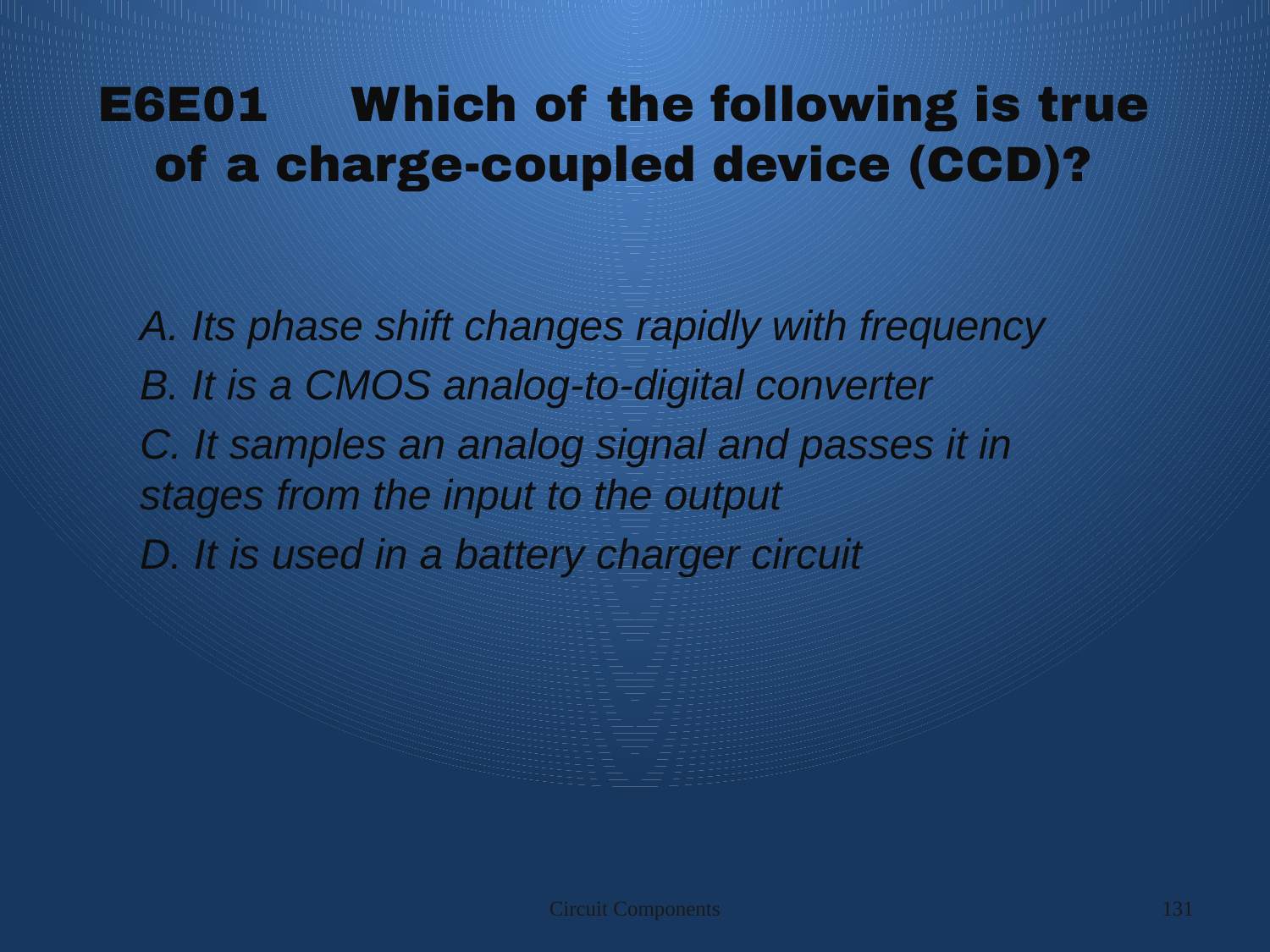

# E6E01     Which of the following is true of a charge-coupled device (CCD)?

A. Its phase shift changes rapidly with frequency
B. It is a CMOS analog-to-digital converter
C. It samples an analog signal and passes it in stages from the input to the output
D. It is used in a battery charger circuit
Circuit Components
131